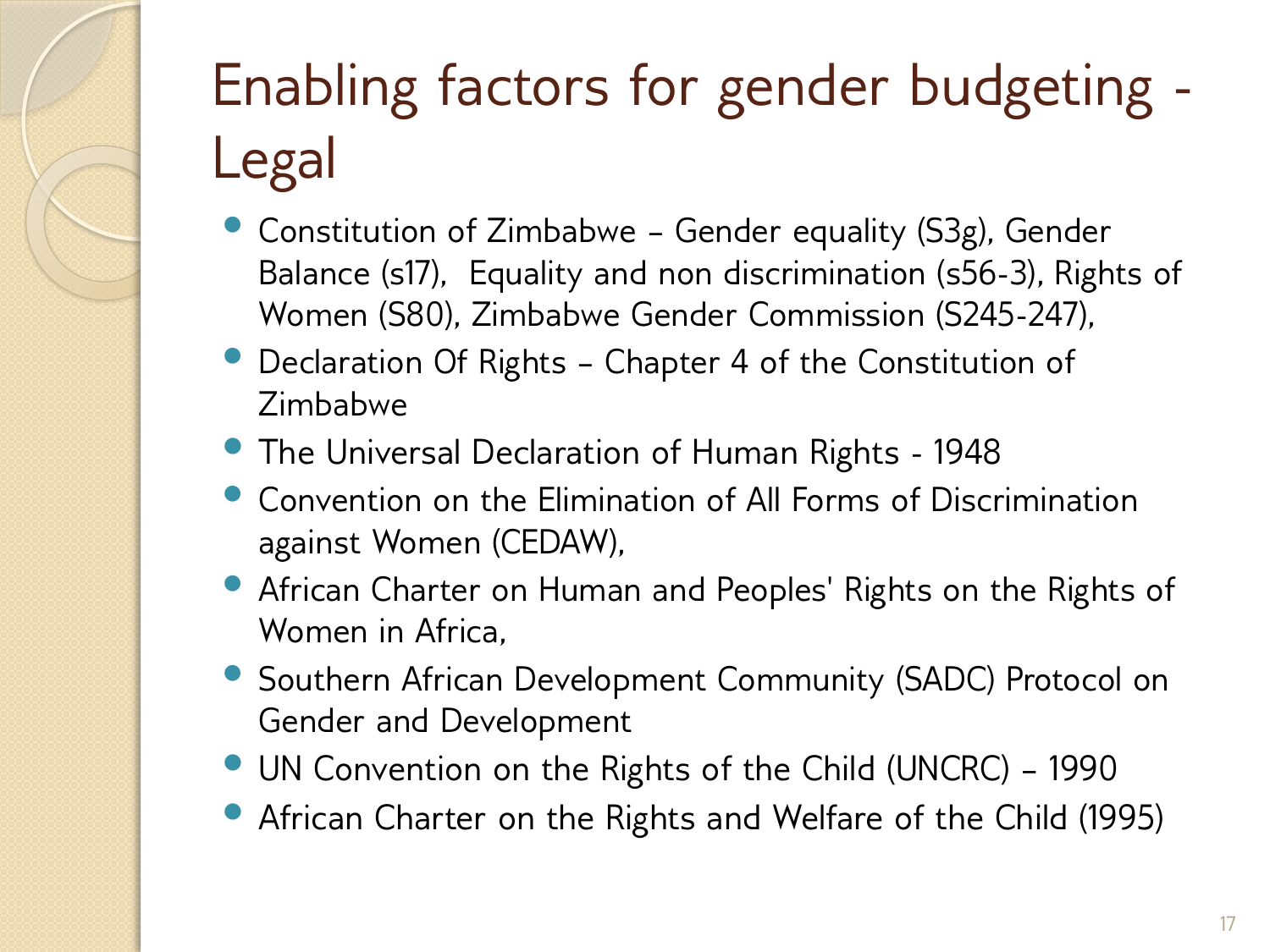

# Enabling factors for gender budgeting - Legal
Constitution of Zimbabwe – Gender equality (S3g), Gender Balance (s17),  Equality and non discrimination (s56-3), Rights of Women (S80), Zimbabwe Gender Commission (S245-247),
Declaration Of Rights – Chapter 4 of the Constitution of Zimbabwe
The Universal Declaration of Human Rights - 1948
Convention on the Elimination of All Forms of Discrimination against Women (CEDAW),
African Charter on Human and Peoples' Rights on the Rights of Women in Africa,
Southern African Development Community (SADC) Protocol on Gender and Development
UN Convention on the Rights of the Child (UNCRC) – 1990
African Charter on the Rights and Welfare of the Child (1995)

17